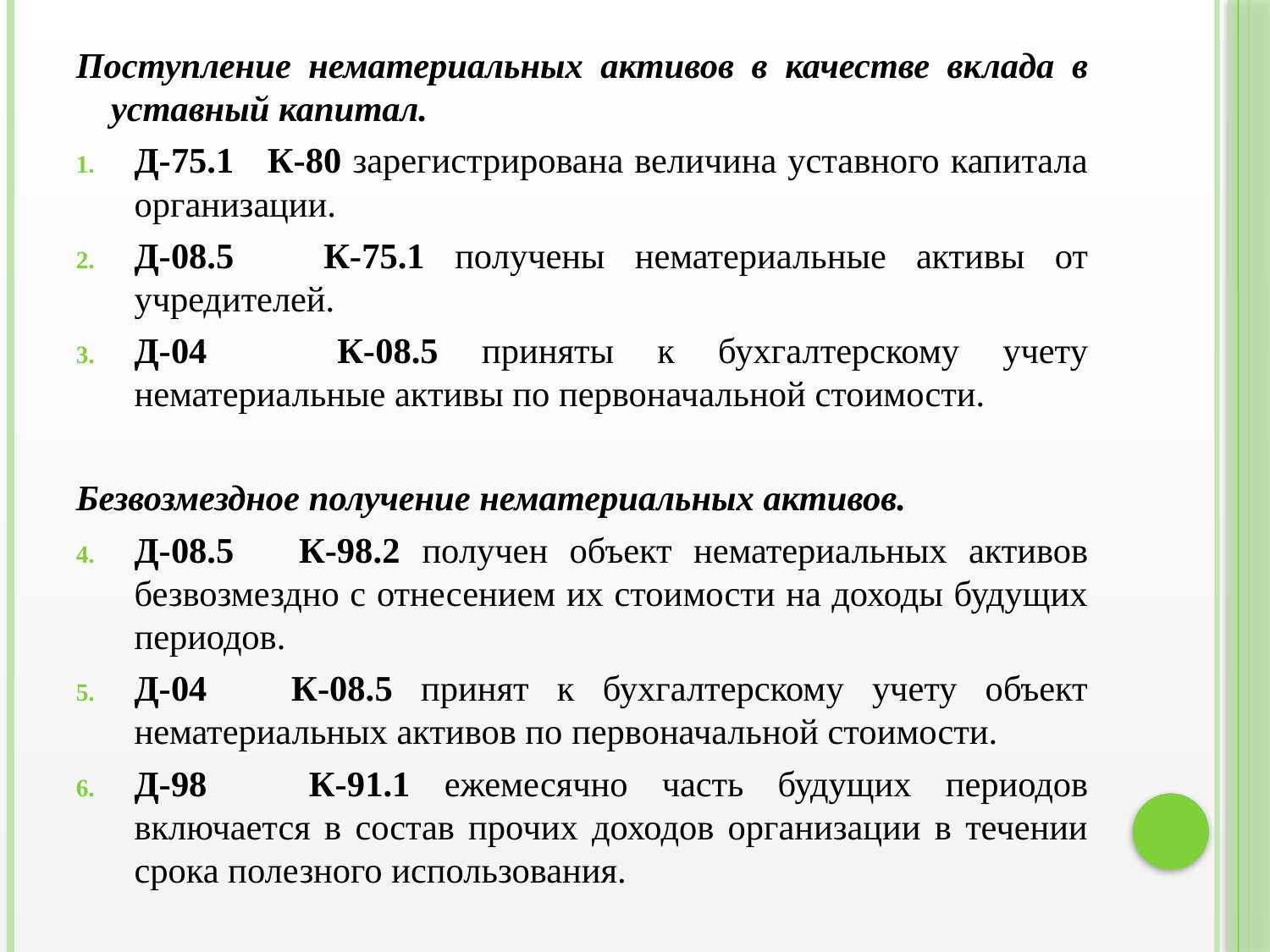

Поступление нематериальных активов в качестве вклада в уставный капитал.
Д-75.1   К-80 зарегистрирована величина уставного капитала организации.
Д-08.5   К-75.1 получены нематериальные активы от учредителей.
Д-04   К-08.5 приняты к бухгалтерскому учету нематериальные активы по первоначальной стоимости.

Безвозмездное получение нематериальных активов.
Д-08.5   К-98.2 получен объект нематериальных активов безвозмездно с отнесением их стоимости на доходы будущих периодов.
Д-04   К-08.5 принят к бухгалтерскому учету объект нематериальных активов по первоначальной стоимости.
Д-98   К-91.1 ежемесячно часть будущих периодов включается в состав прочих доходов организации в течении срока полезного использования.